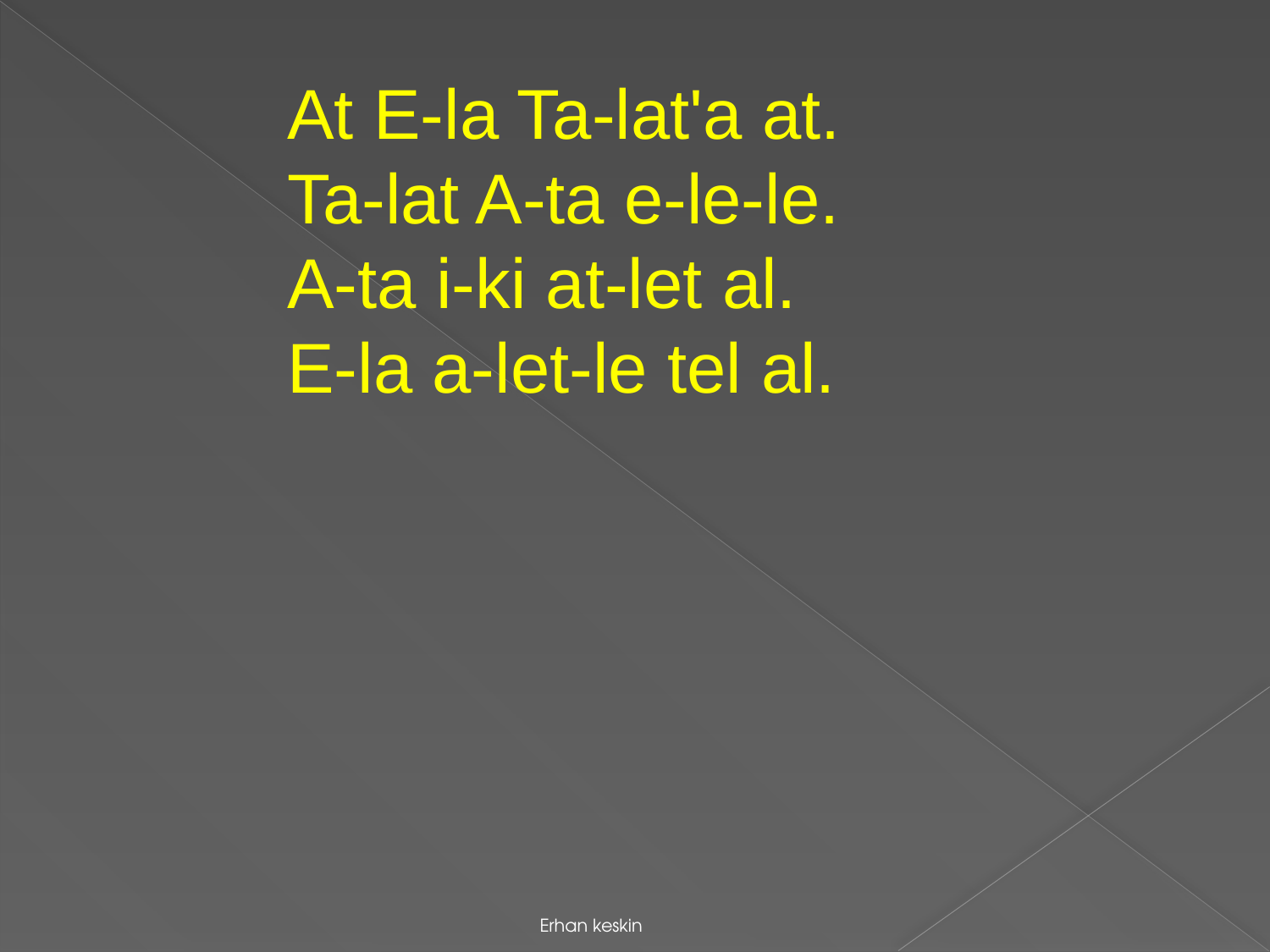

At E-la Ta-lat'a at.
Ta-lat A-ta e-le-le.
A-ta i-ki at-let al.
E-la a-let-le tel al.
Erhan keskin